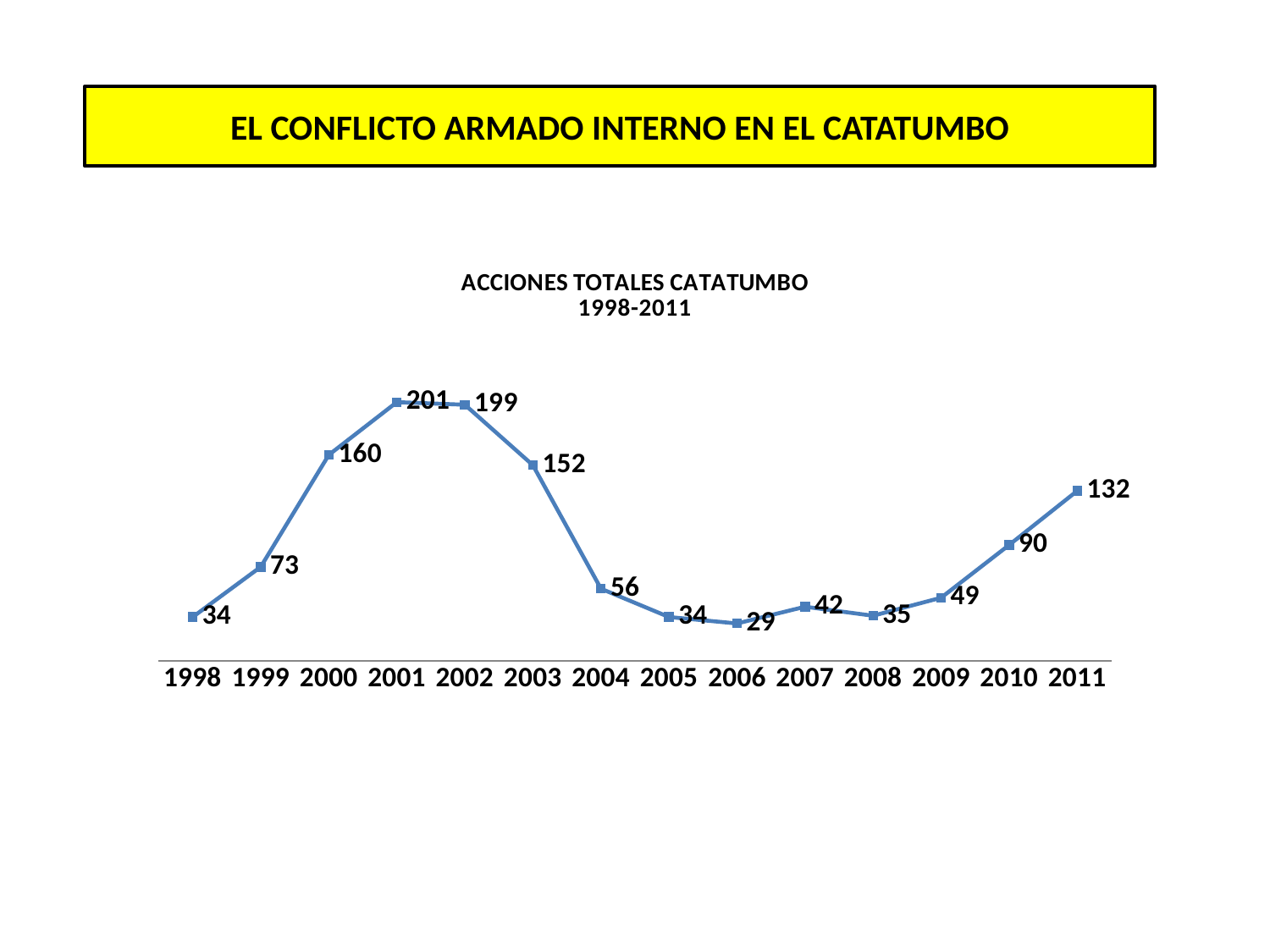

EL CONFLICTO ARMADO INTERNO EN EL CATATUMBO

### Chart: ACCIONES TOTALES CATATUMBO
1998-2011

| Category | TOTALES |
|---|---|
| 1998 | 34.0 |
| 1999 | 73.0 |
| 2000 | 160.0 |
| 2001 | 201.0 |
| 2002 | 199.0 |
| 2003 | 152.0 |
| 2004 | 56.0 |
| 2005 | 34.0 |
| 2006 | 29.0 |
| 2007 | 42.0 |
| 2008 | 35.0 |
| 2009 | 49.0 |
| 2010 | 90.0 |
| 2011 | 132.0 |